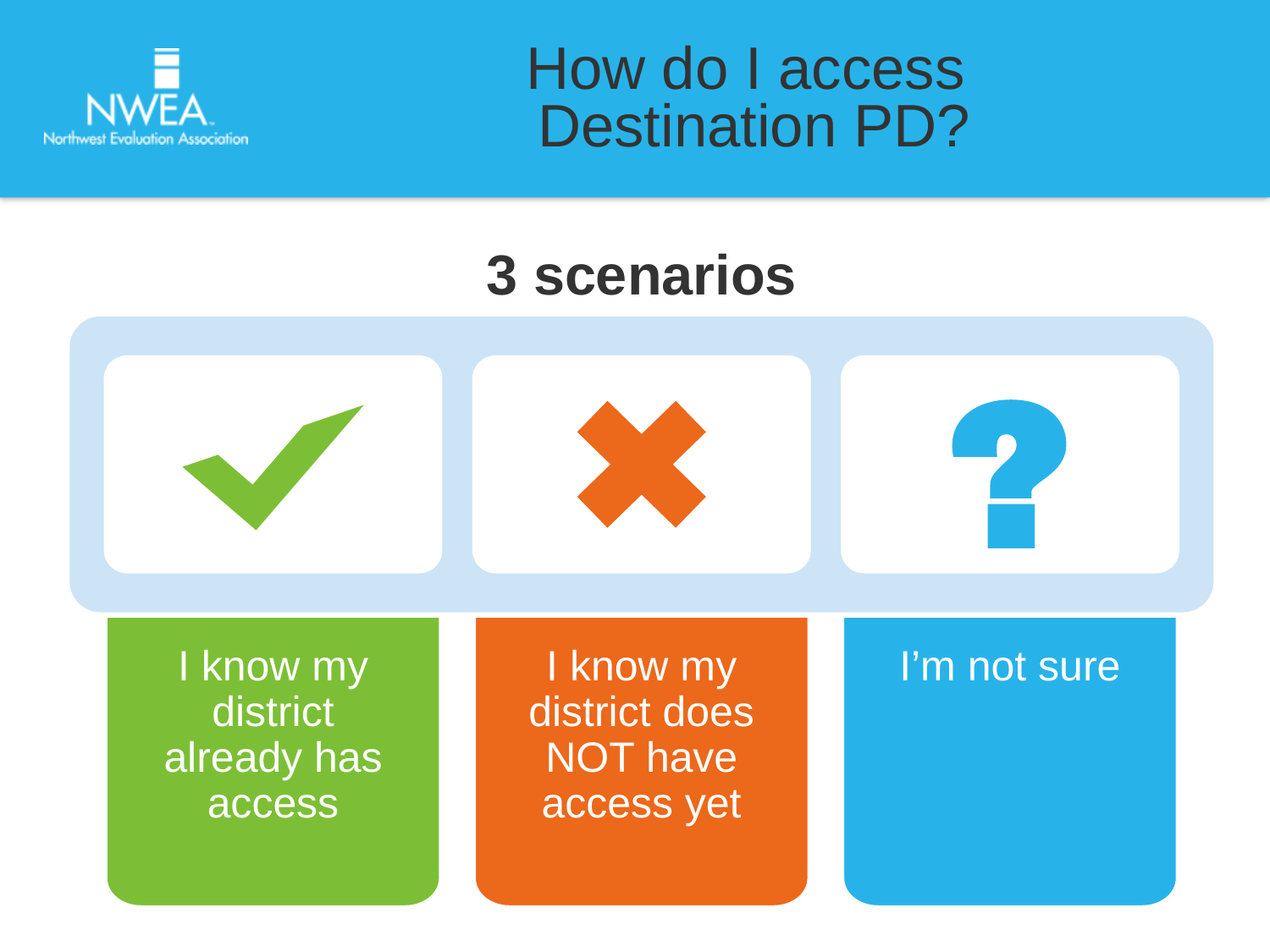

# How do I access Destination PD?
3 scenarios

I know my district already has access
I know my district does NOT have access yet
I’m not sure
?